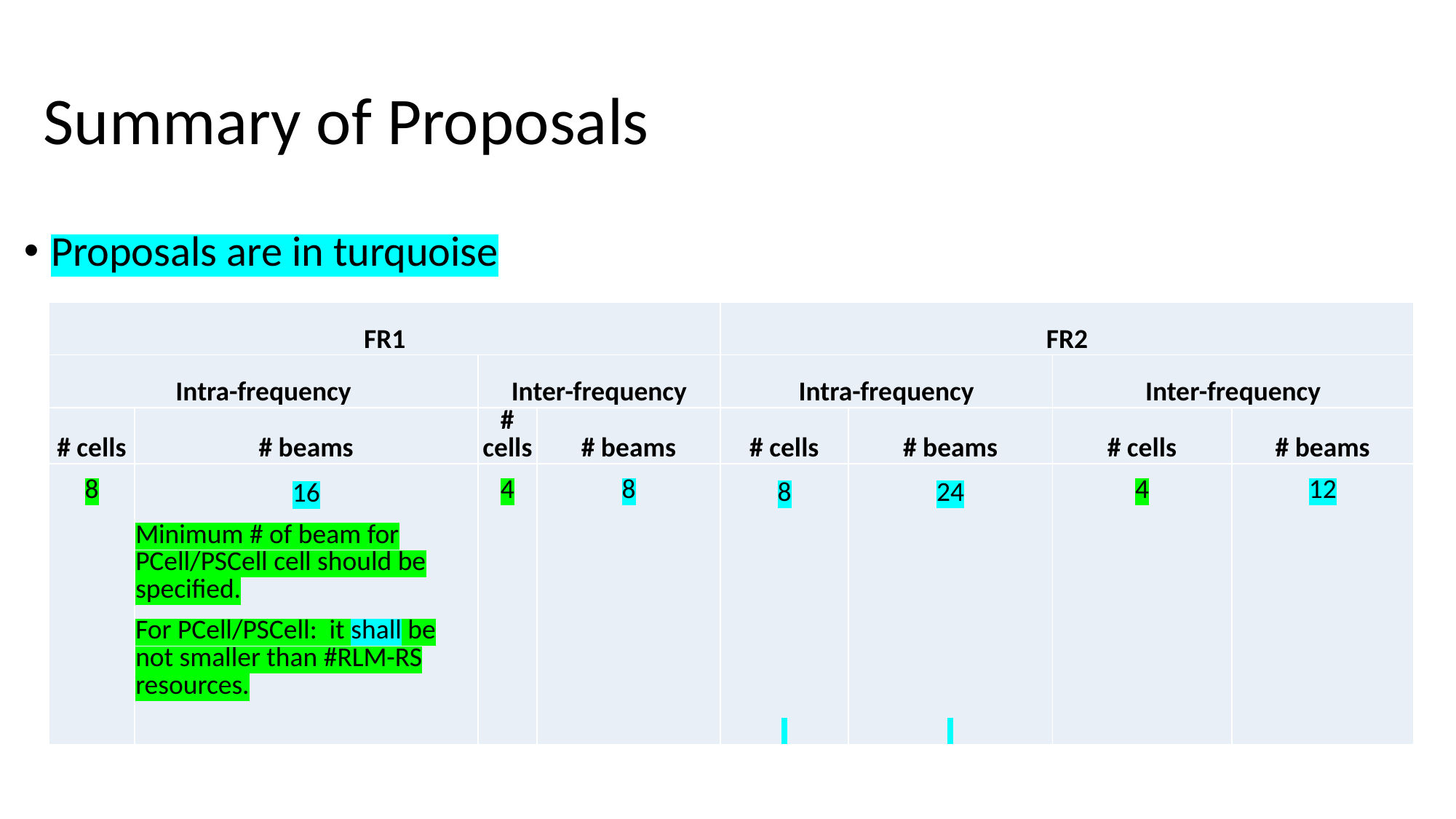

# Summary of Proposals
Proposals are in turquoise

| FR1 |  |  |  | FR2 |  |  |  |
| --- | --- | --- | --- | --- | --- | --- | --- |
| Intra-frequency |  | Inter-frequency |  | Intra-frequency |  | Inter-frequency |  |
| # cells | # beams | # cells | # beams | # cells | # beams | # cells | # beams |
| 8 | 16 Minimum # of beam for PCell/PSCell cell should be specified. For PCell/PSCell: it shall be not smaller than #RLM-RS resources. | 4 | 8 | 8 | 24 | 4 | 12 |